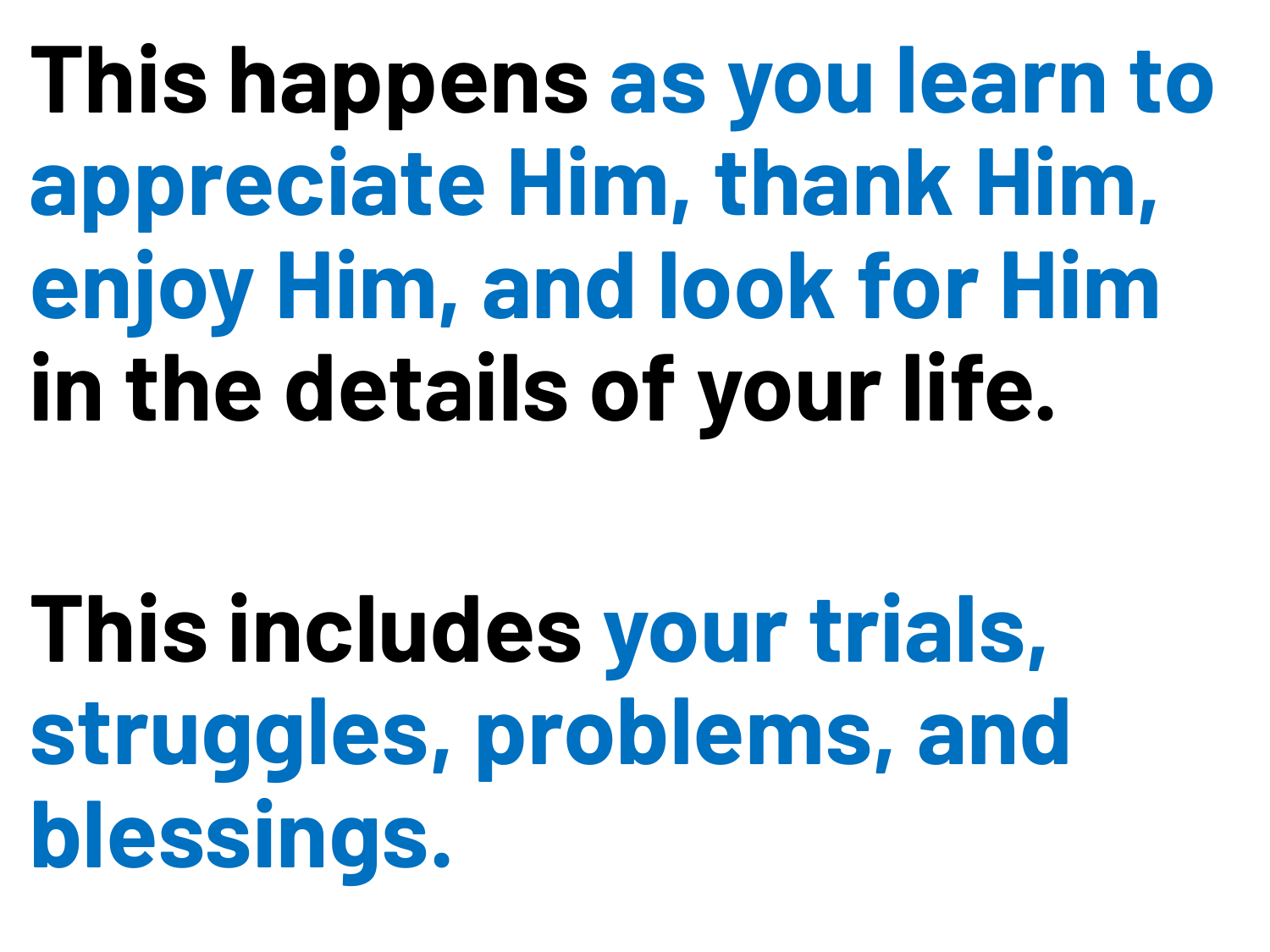

This happens as you learn to appreciate Him, thank Him, enjoy Him, and look for Him in the details of your life.

This includes your trials, struggles, problems, and blessings.